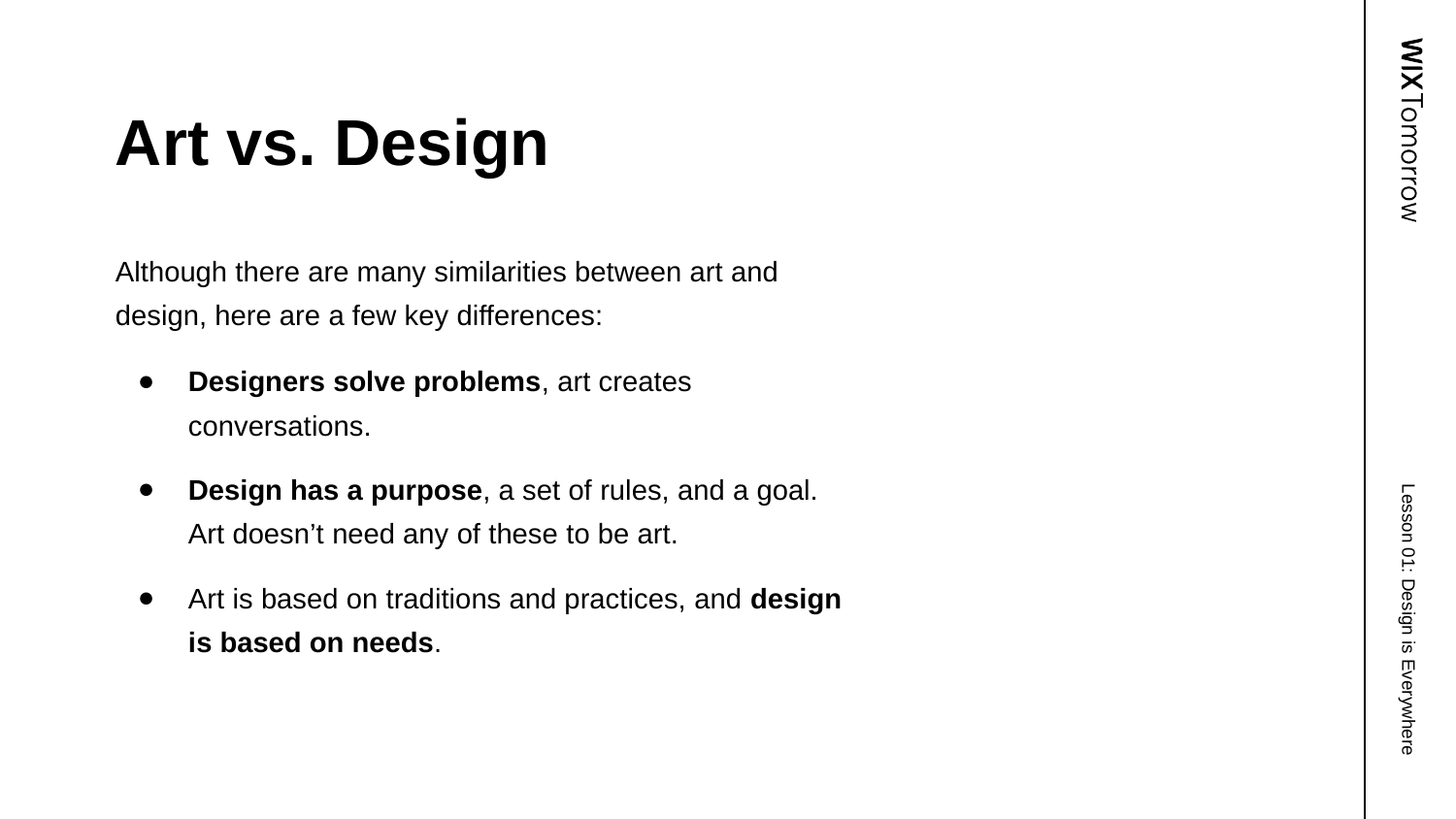

# Art vs. Design
Although there are many similarities between art and design, here are a few key differences:
Designers solve problems, art creates conversations.
Design has a purpose, a set of rules, and a goal. Art doesn’t need any of these to be art.
Art is based on traditions and practices, and design is based on needs.